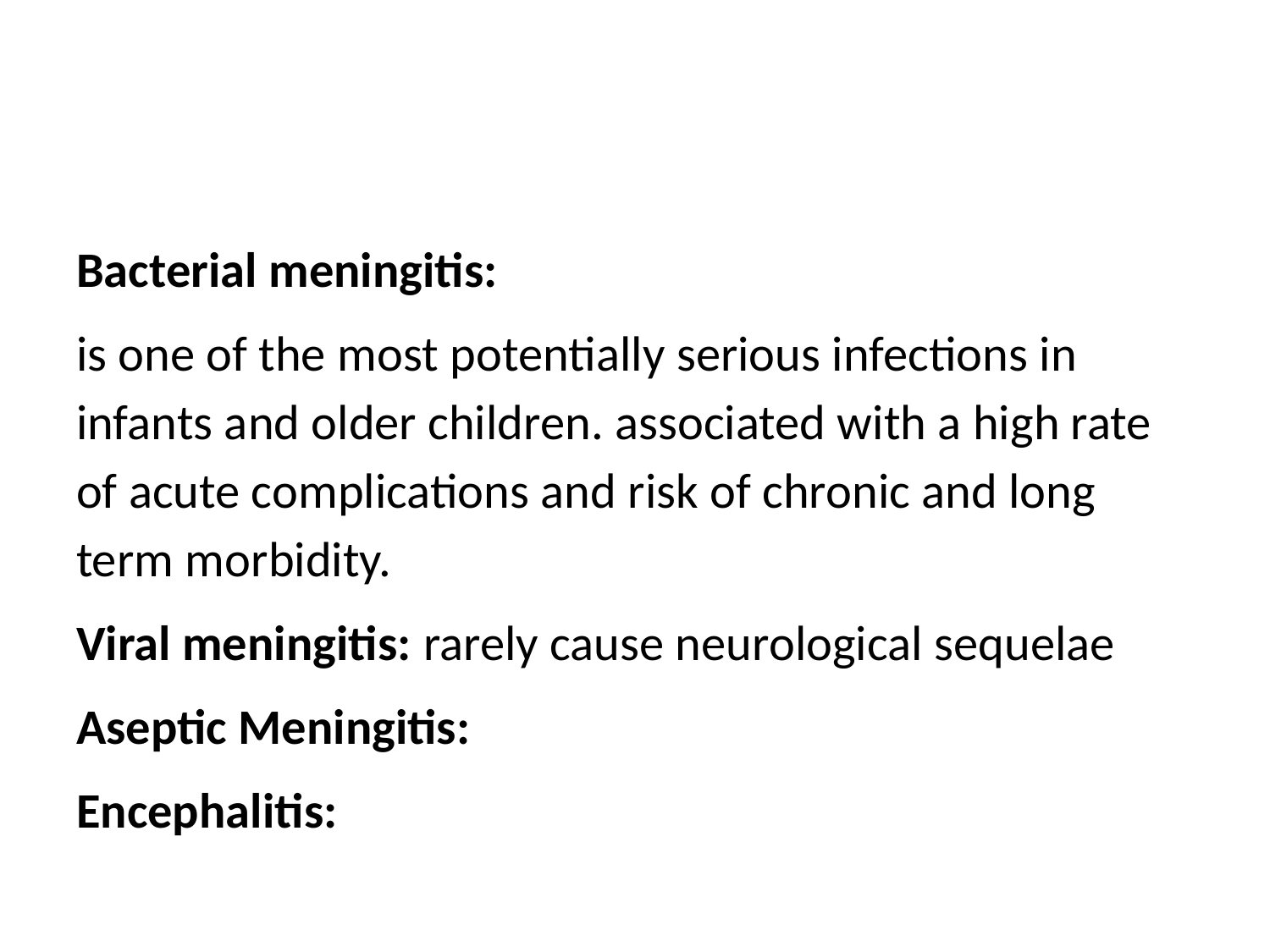

#
Bacterial meningitis:
is one of the most potentially serious infections in infants and older children. associated with a high rate of acute complications and risk of chronic and long term morbidity.
Viral meningitis: rarely cause neurological sequelae
Aseptic Meningitis:
Encephalitis: